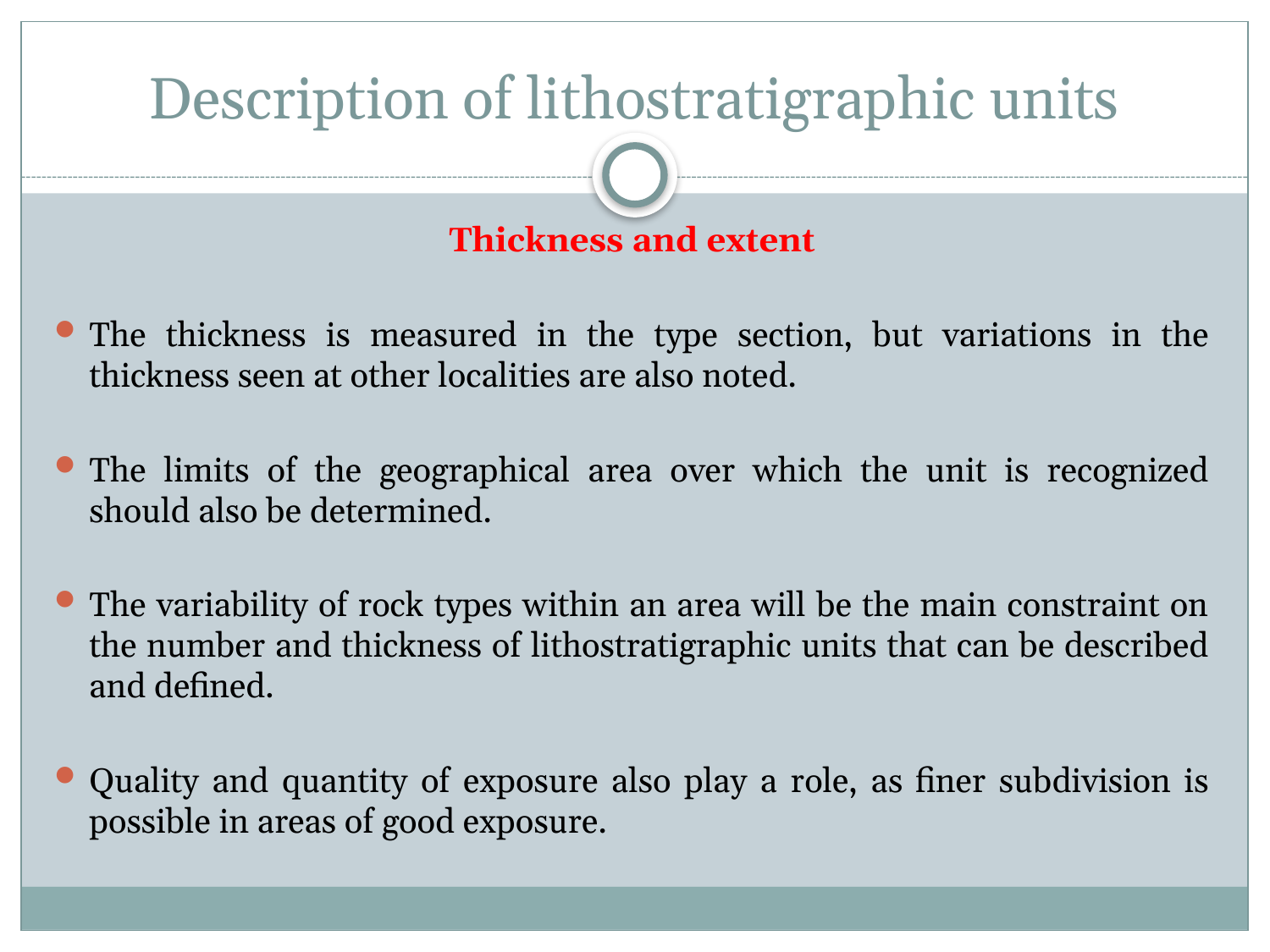

# Description of lithostratigraphic units
Thickness and extent

The thickness is measured in the type section, but variations in the thickness seen at other localities are also noted.

The limits of the geographical area over which the unit is recognized should also be determined.

The variability of rock types within an area will be the main constraint on the number and thickness of lithostratigraphic units that can be described and defined.

Quality and quantity of exposure also play a role, as finer subdivision is possible in areas of good exposure.